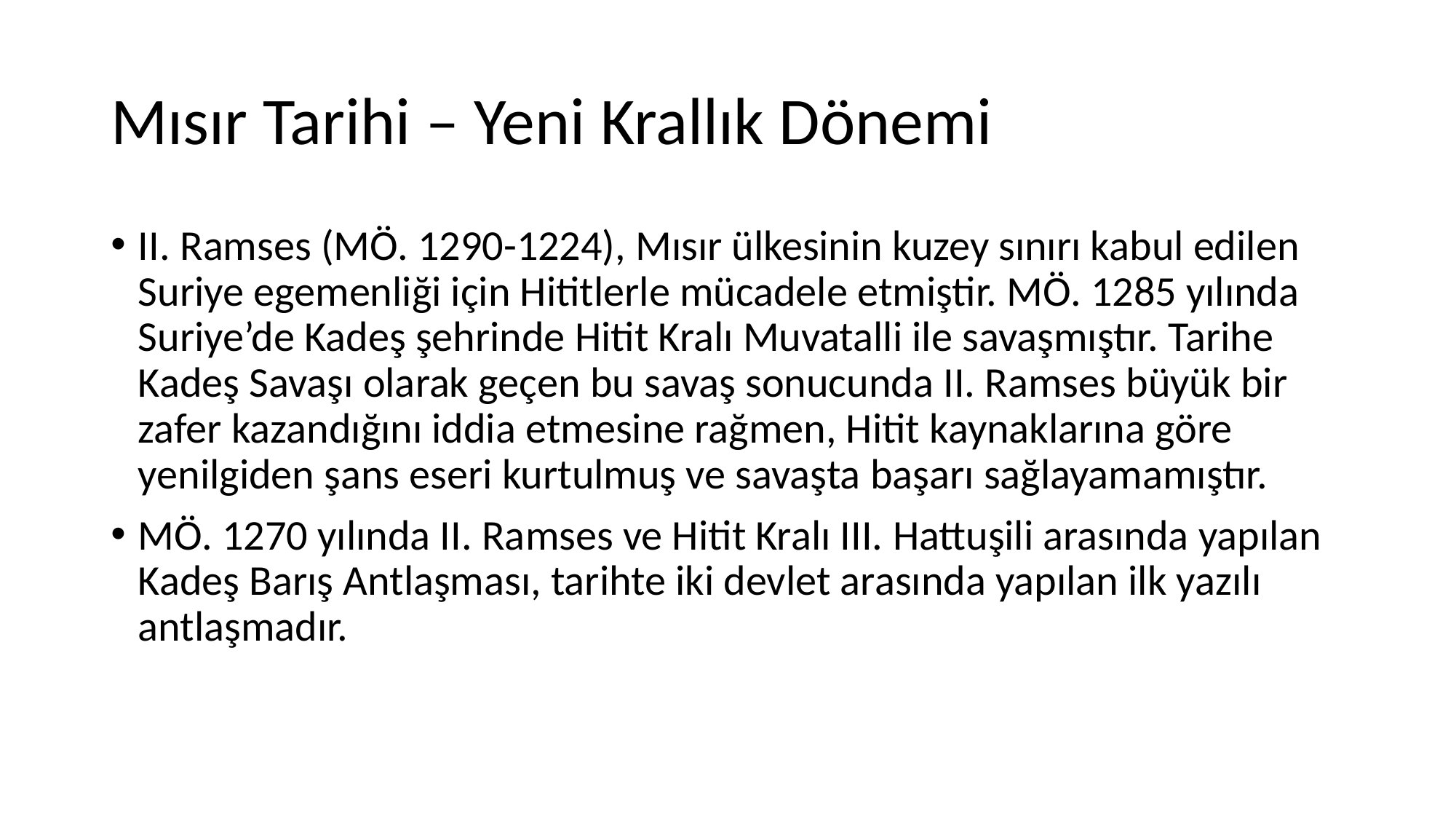

# Mısır Tarihi – Yeni Krallık Dönemi
II. Ramses (MÖ. 1290-1224), Mısır ülkesinin kuzey sınırı kabul edilen Suriye egemenliği için Hititlerle mücadele etmiştir. MÖ. 1285 yılında Suriye’de Kadeş şehrinde Hitit Kralı Muvatalli ile savaşmıştır. Tarihe Kadeş Savaşı olarak geçen bu savaş sonucunda II. Ramses büyük bir zafer kazandığını iddia etmesine rağmen, Hitit kaynaklarına göre yenilgiden şans eseri kurtulmuş ve savaşta başarı sağlayamamıştır.
MÖ. 1270 yılında II. Ramses ve Hitit Kralı III. Hattuşili arasında yapılan Kadeş Barış Antlaşması, tarihte iki devlet arasında yapılan ilk yazılı antlaşmadır.